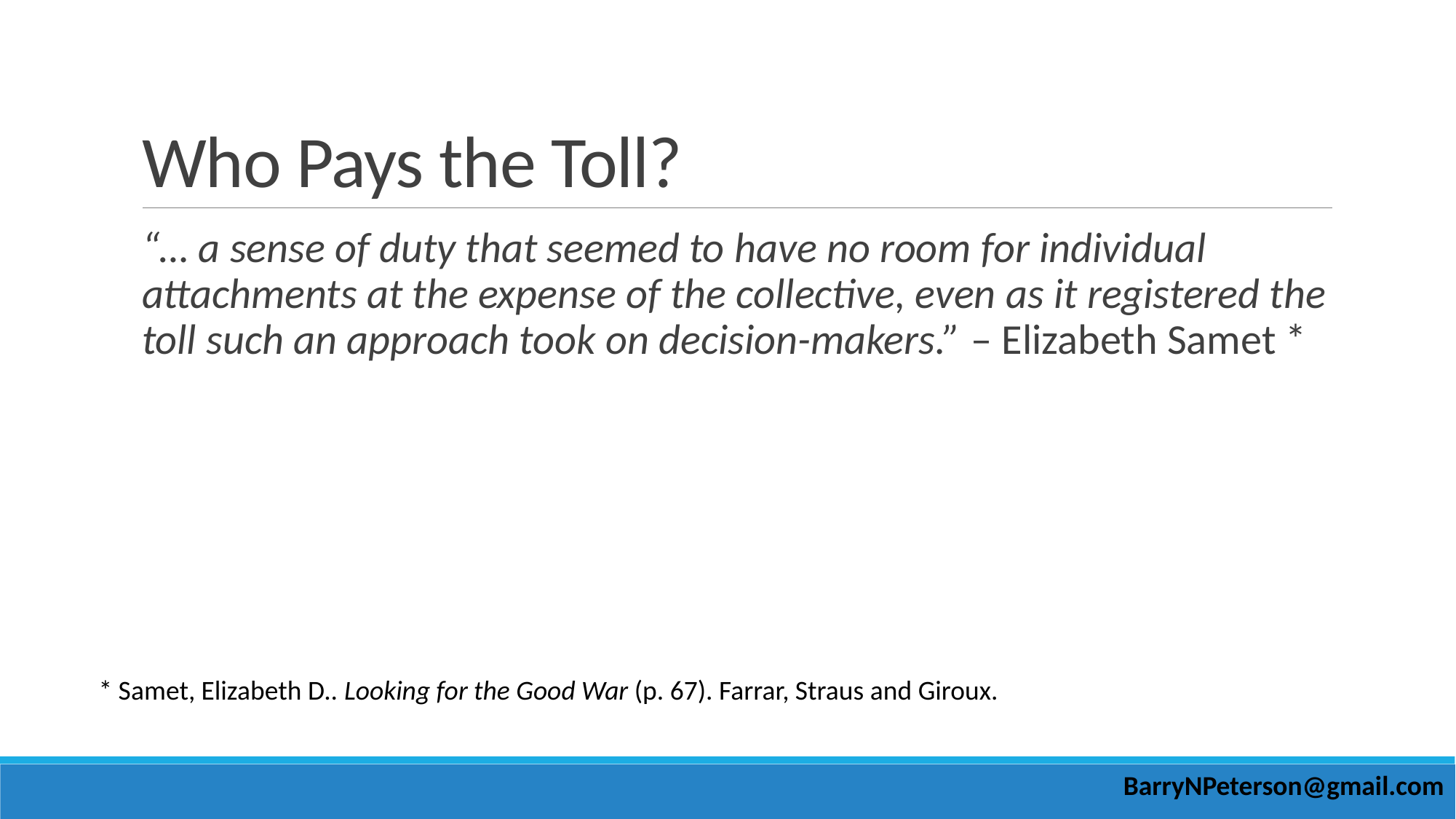

# Who Pays the Toll?
“… a sense of duty that seemed to have no room for individual attachments at the expense of the collective, even as it registered the toll such an approach took on decision-makers.” – Elizabeth Samet *

* Samet, Elizabeth D.. Looking for the Good War (p. 67). Farrar, Straus and Giroux.
BarryNPeterson@gmail.com